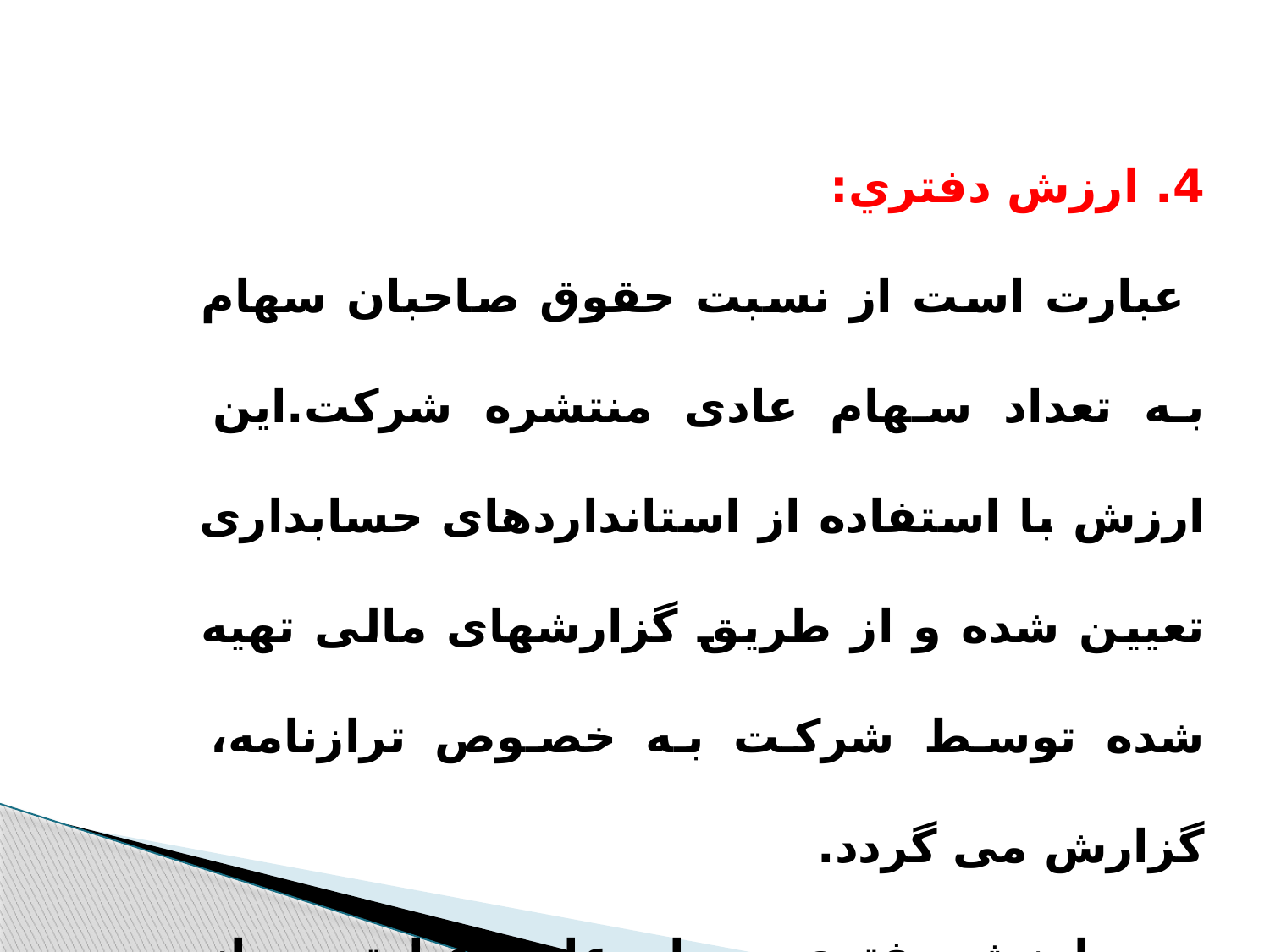

4. ارزش دفتري:
 عبارت است از نسبت حقوق صاحبان سهام به تعداد سهام عادی منتشره شرکت.این ارزش با استفاده از استانداردهای حسابداری تعیین شده و از طریق گزارشهای مالی تهیه شده توسط شرکت به خصوص ترازنامه، گزارش می گردد.
     ارزش دفتری سهام عادی عبارتست از حقوق صاحبان سهام تقسیم بر تعداد سهام.